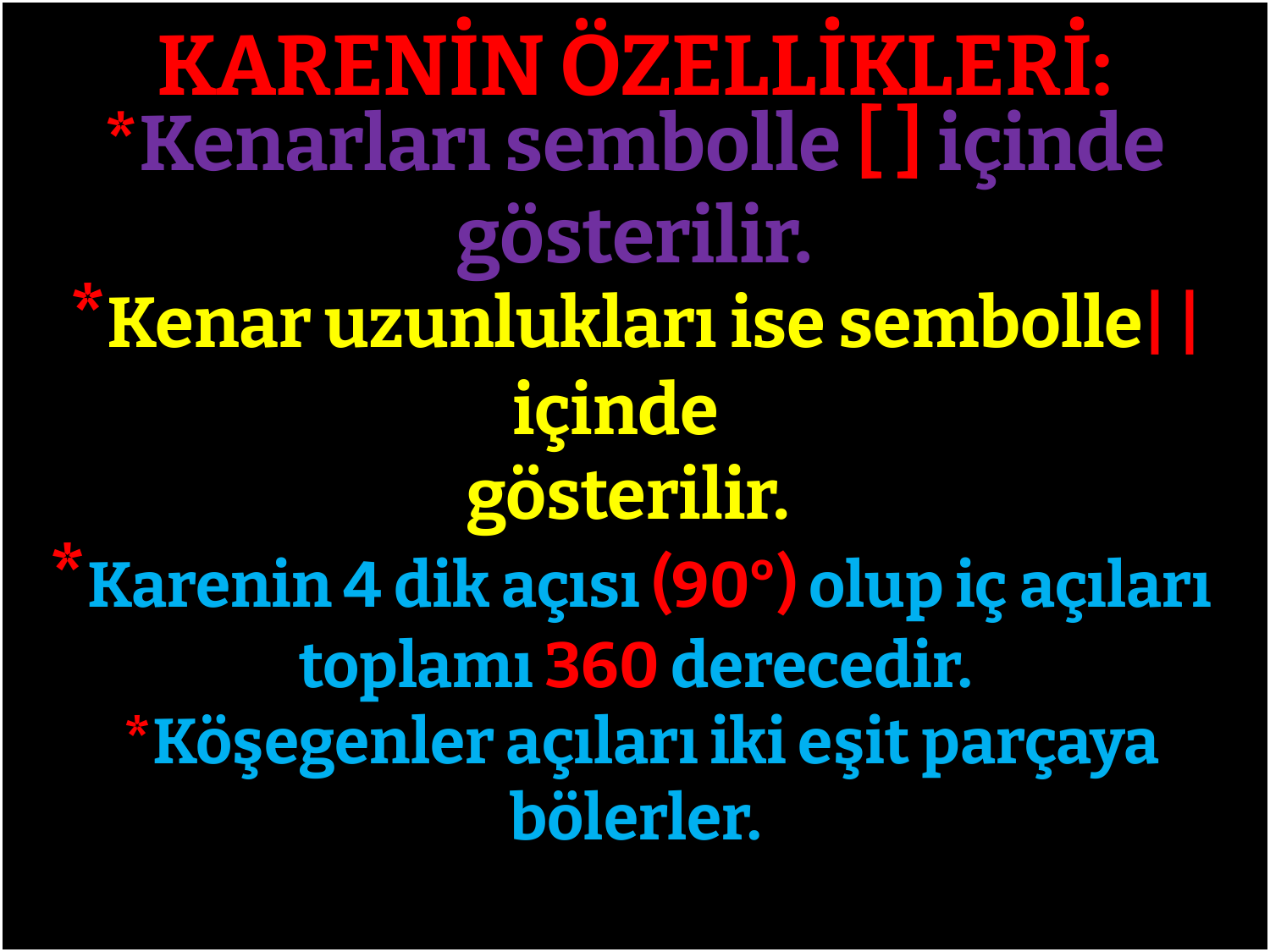

KARENİN ÖZELLİKLERİ:
*Kenarları sembolle [ ] içinde gösterilir.

*Kenar uzunlukları ise sembolle| | içinde
gösterilir.

#
*Karenin 4 dik açısı (90°) olup iç açıları  toplamı 360 derecedir.
 *Köşegenler açıları iki eşit parçaya bölerler.